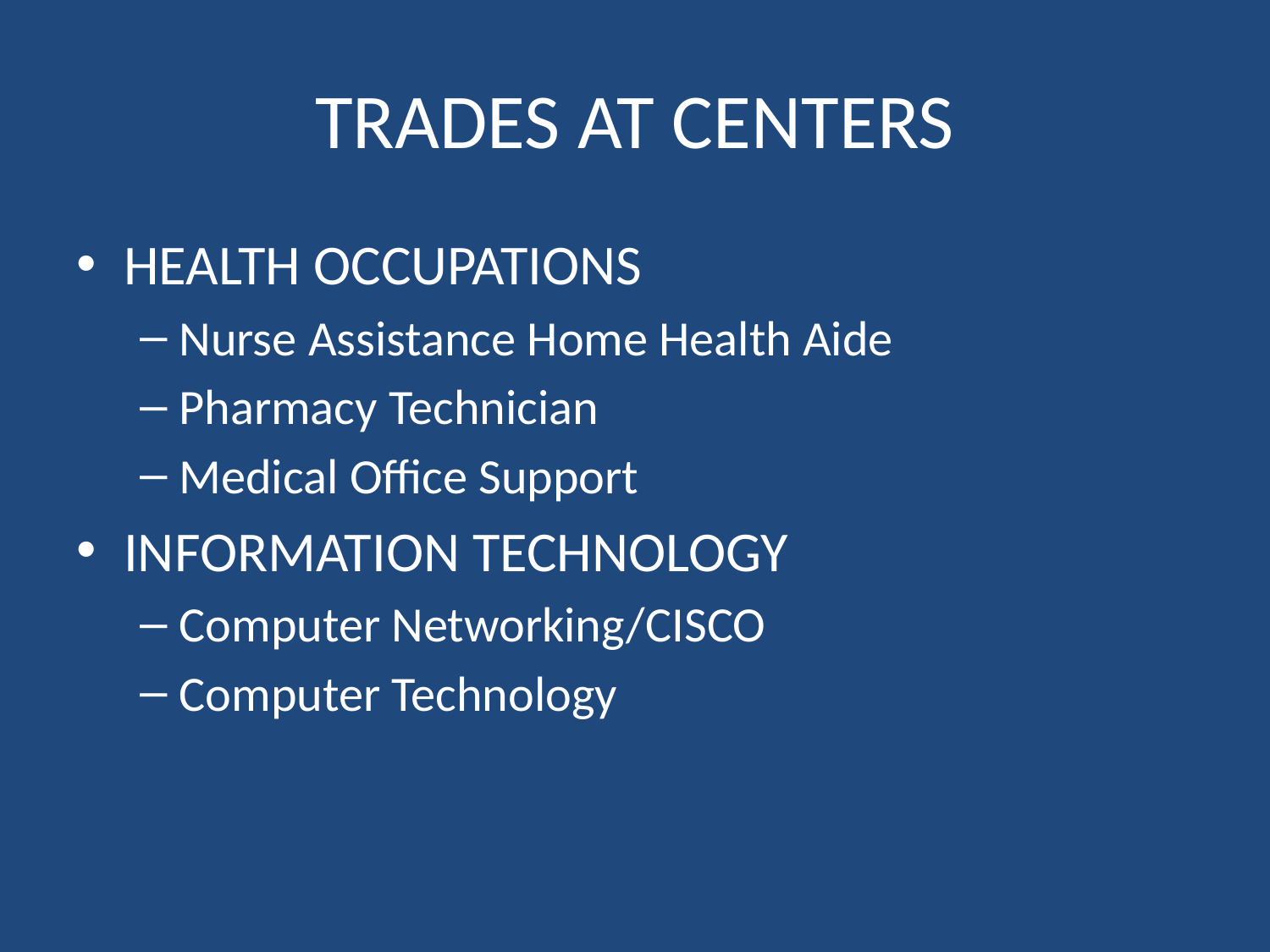

# TRADES AT CENTERS
HEALTH OCCUPATIONS
Nurse Assistance Home Health Aide
Pharmacy Technician
Medical Office Support
INFORMATION TECHNOLOGY
Computer Networking/CISCO
Computer Technology